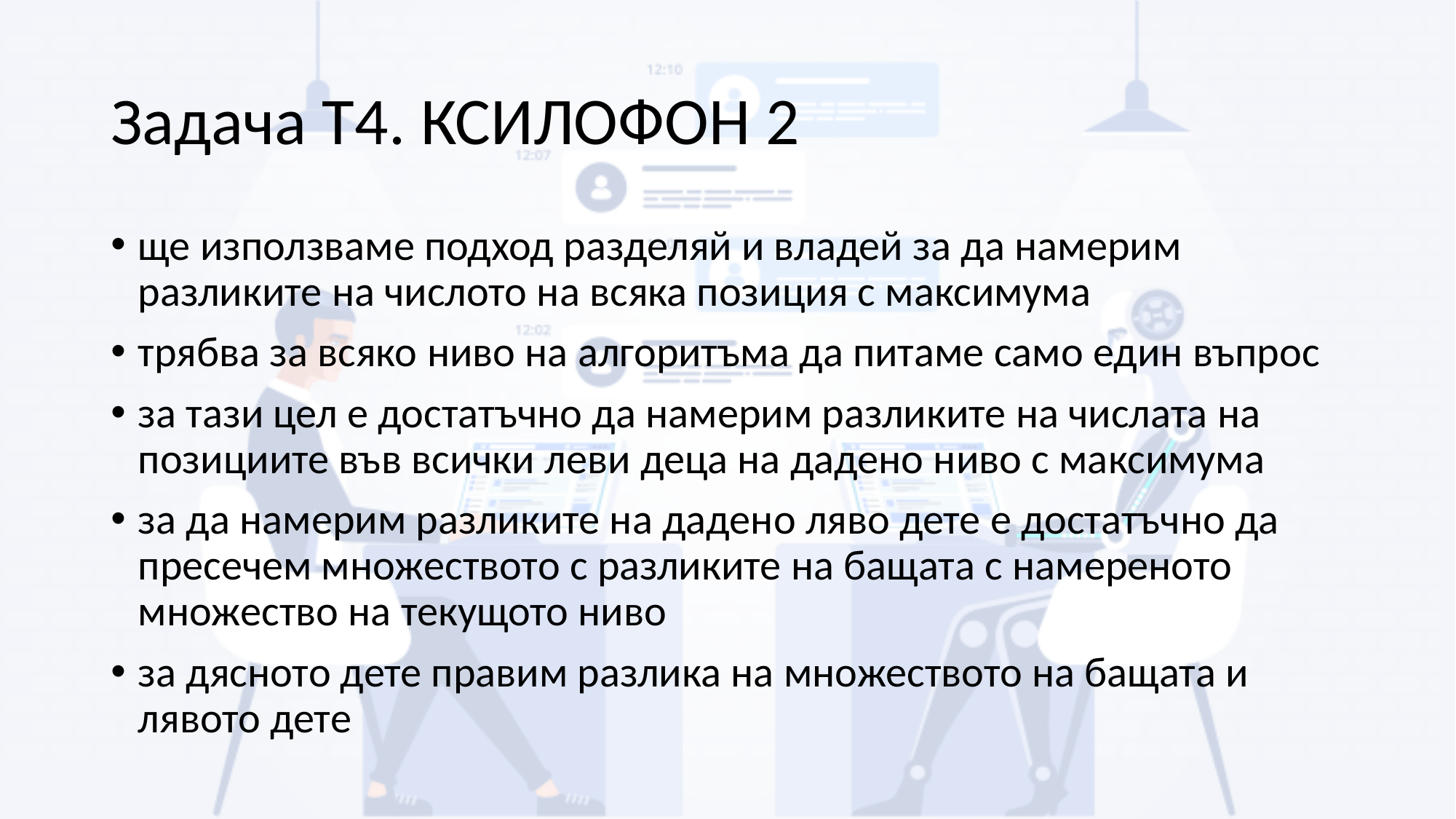

# Задача T4. КСИЛОФОН 2
ще използваме подход разделяй и владей за да намерим разликите на числото на всяка позиция с максимума
трябва за всяко ниво на алгоритъма да питаме само един въпрос
за тази цел е достатъчно да намерим разликите на числата на позициите във всички леви деца на дадено ниво с максимума
за да намерим разликите на дадено ляво дете е достатъчно да пресечем множеството с разликите на бащата с намереното множество на текущото ниво
за дясното дете правим разлика на множеството на бащата и лявото дете